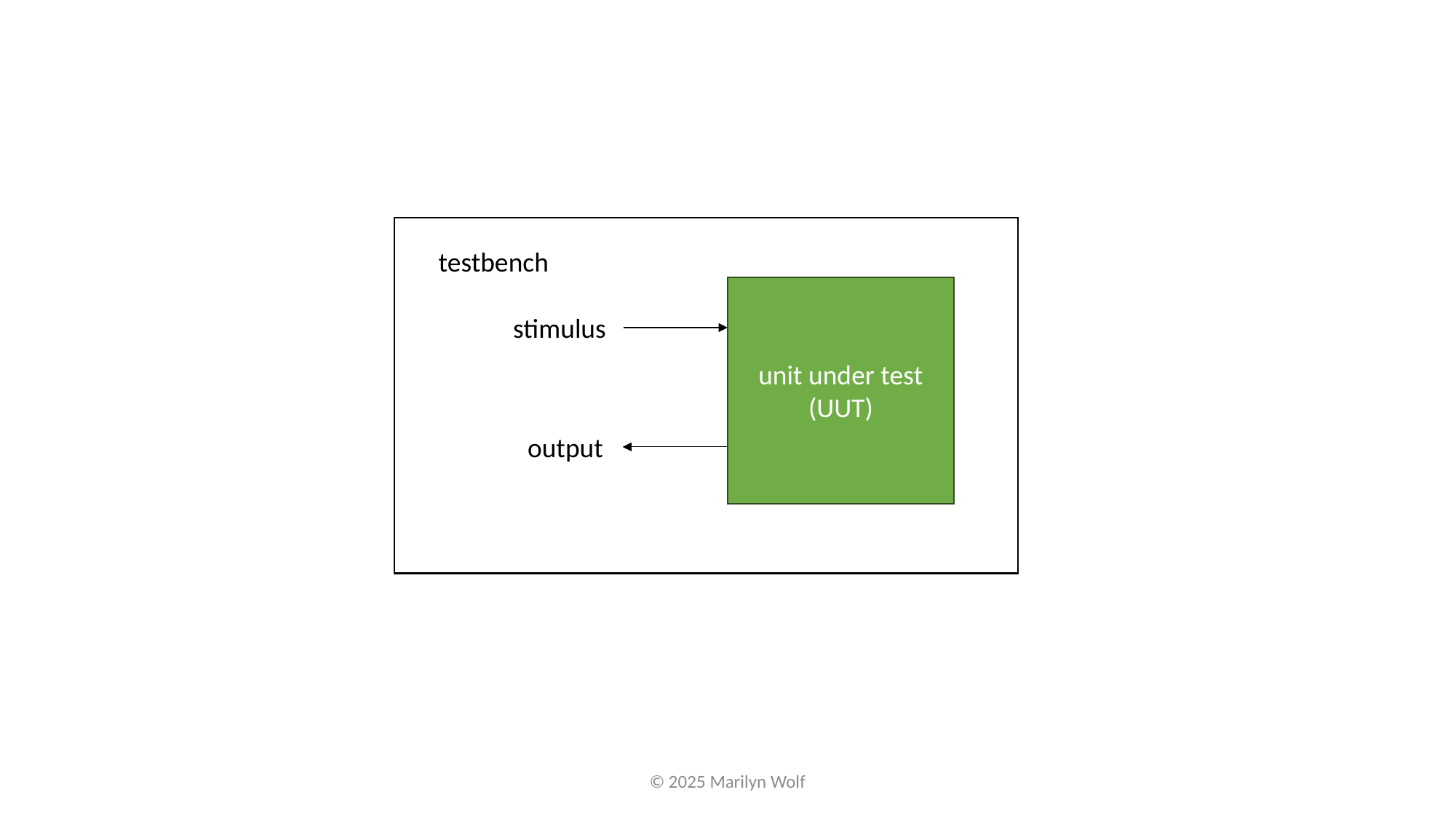

testbench
unit under test (UUT)
stimulus
output
© 2025 Marilyn Wolf